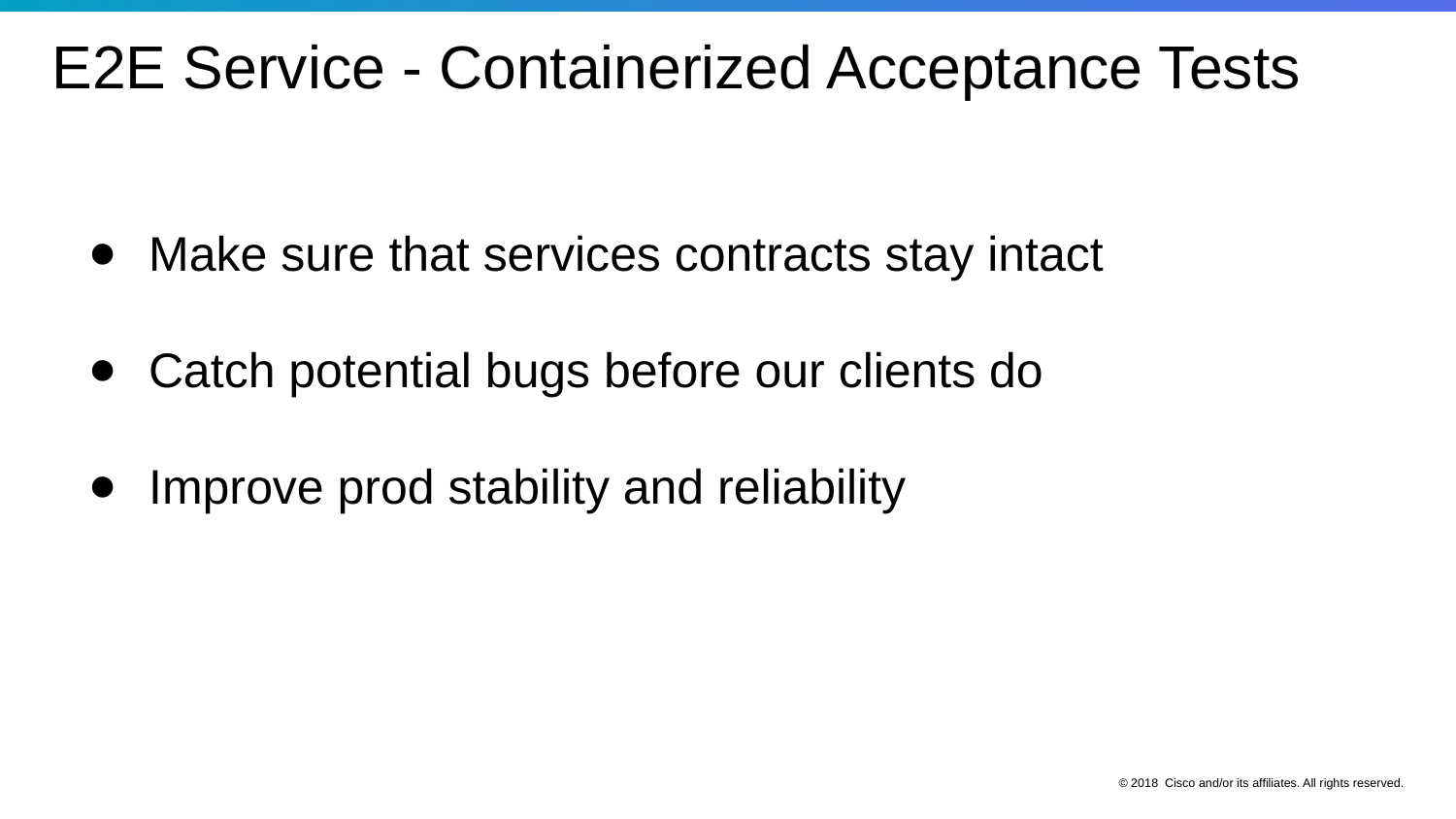

E2E Service - Containerized Acceptance Tests

Make sure that services contracts stay intact

Catch potential bugs before our clients do

Improve prod stability and reliability

© 2018  Cisco and/or its affiliates. All rights reserved.